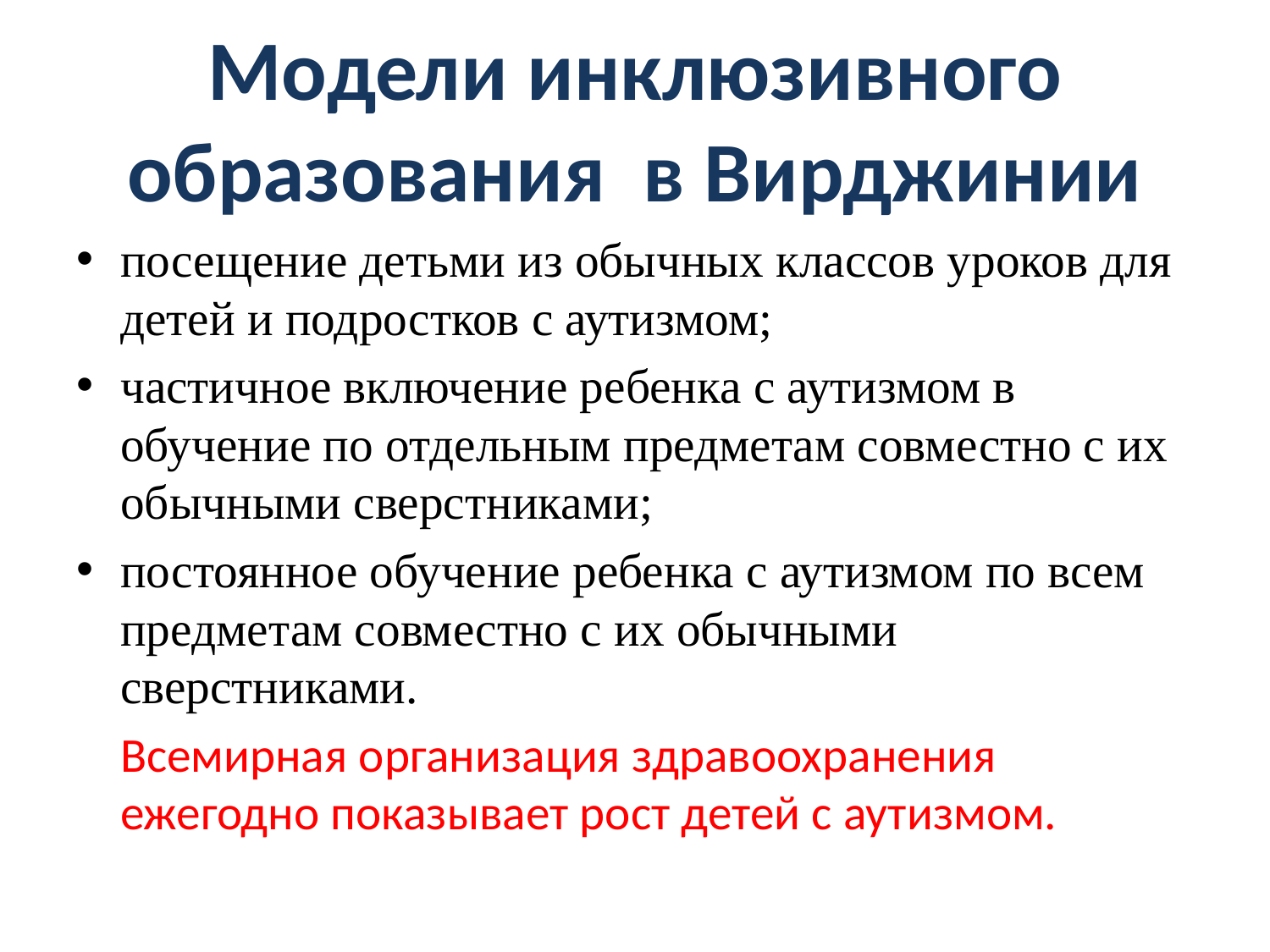

# Модели инклюзивного образования  в Вирджинии
посещение детьми из обычных классов уроков для детей и подростков с аутизмом;
частичное включение ребенка с аутизмом в обучение по отдельным предметам совместно с их обычными сверстниками;
постоянное обучение ребенка с аутизмом по всем предметам совместно с их обычными сверстниками.
    Всемирная организация здравоохранения ежегодно показывает рост детей с аутизмом.